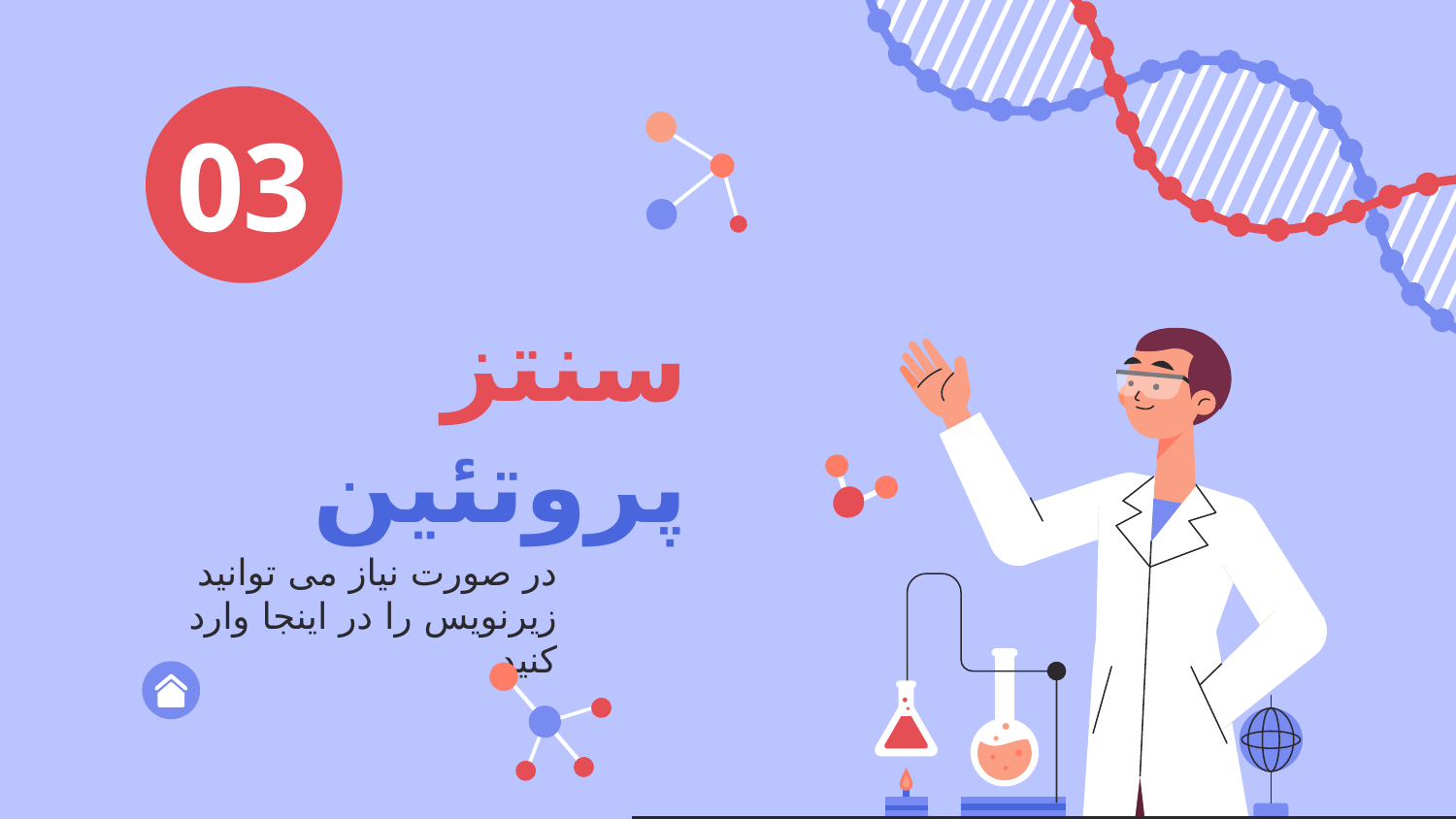

03
# سنتز پروتئین

در صورت نیاز می توانید زیرنویس را در اینجا وارد کنید